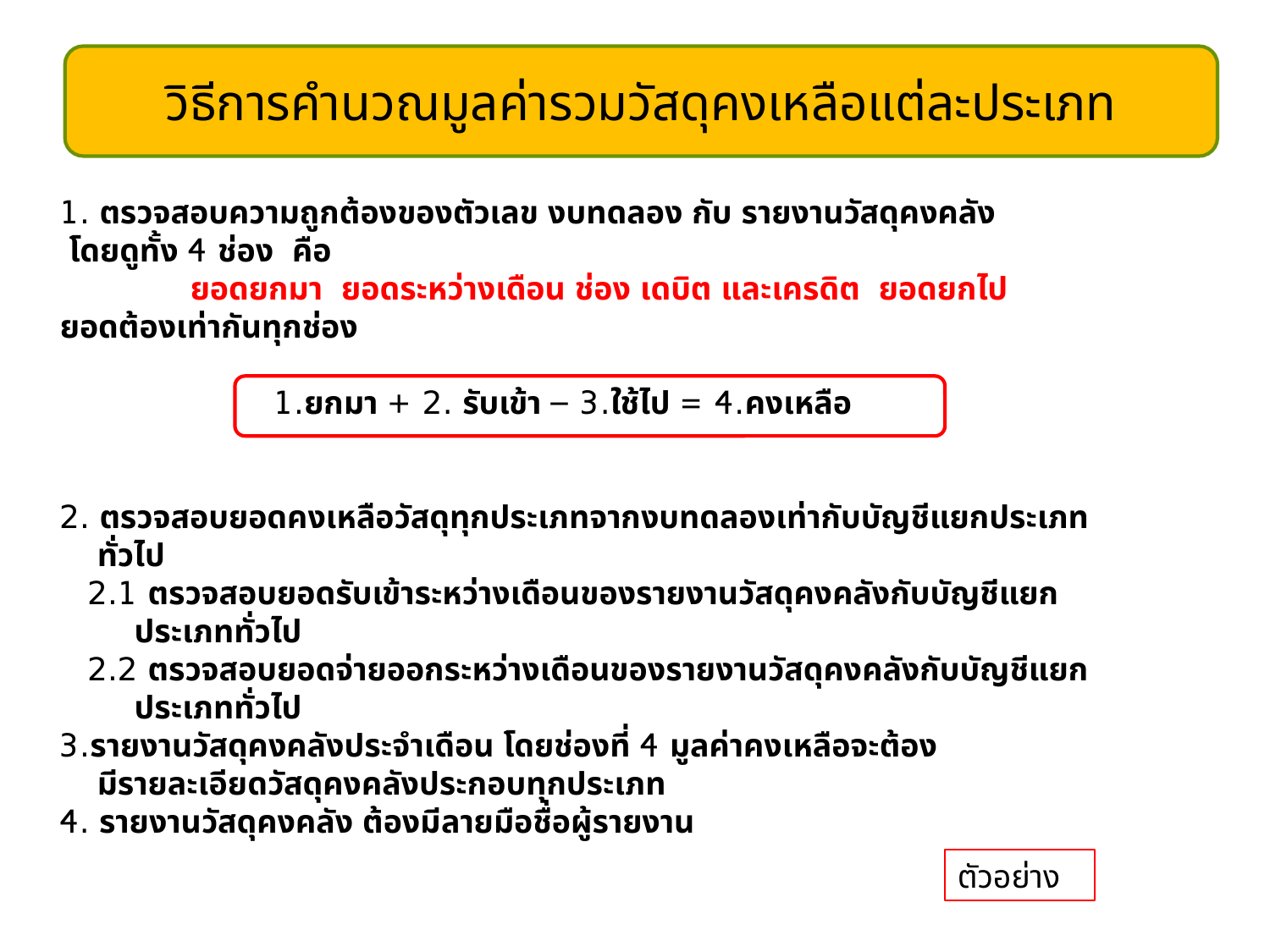

วิธีการคำนวณมูลค่ารวมวัสดุคงเหลือแต่ละประเภท
1. ตรวจสอบความถูกต้องของตัวเลข งบทดลอง กับ รายงานวัสดุคงคลัง
 โดยดูทั้ง 4 ช่อง  คือ
              ยอดยกมา  ยอดระหว่างเดือน ช่อง เดบิต และเครดิต  ยอดยกไป
ยอดต้องเท่ากันทุกช่อง

                       1.ยกมา + 2. รับเข้า – 3.ใช้ไป = 4.คงเหลือ

2. ตรวจสอบยอดคงเหลือวัสดุทุกประเภทจากงบทดลองเท่ากับบัญชีแยกประเภท
    ทั่วไป
   2.1 ตรวจสอบยอดรับเข้าระหว่างเดือนของรายงานวัสดุคงคลังกับบัญชีแยก
        ประเภททั่วไป
   2.2 ตรวจสอบยอดจ่ายออกระหว่างเดือนของรายงานวัสดุคงคลังกับบัญชีแยก
        ประเภททั่วไป
3.รายงานวัสดุคงคลังประจำเดือน โดยช่องที่ 4 มูลค่าคงเหลือจะต้อง
    มีรายละเอียดวัสดุคงคลังประกอบทุกประเภท
4. รายงานวัสดุคงคลัง ต้องมีลายมือชื่อผู้รายงาน

ตัวอย่าง